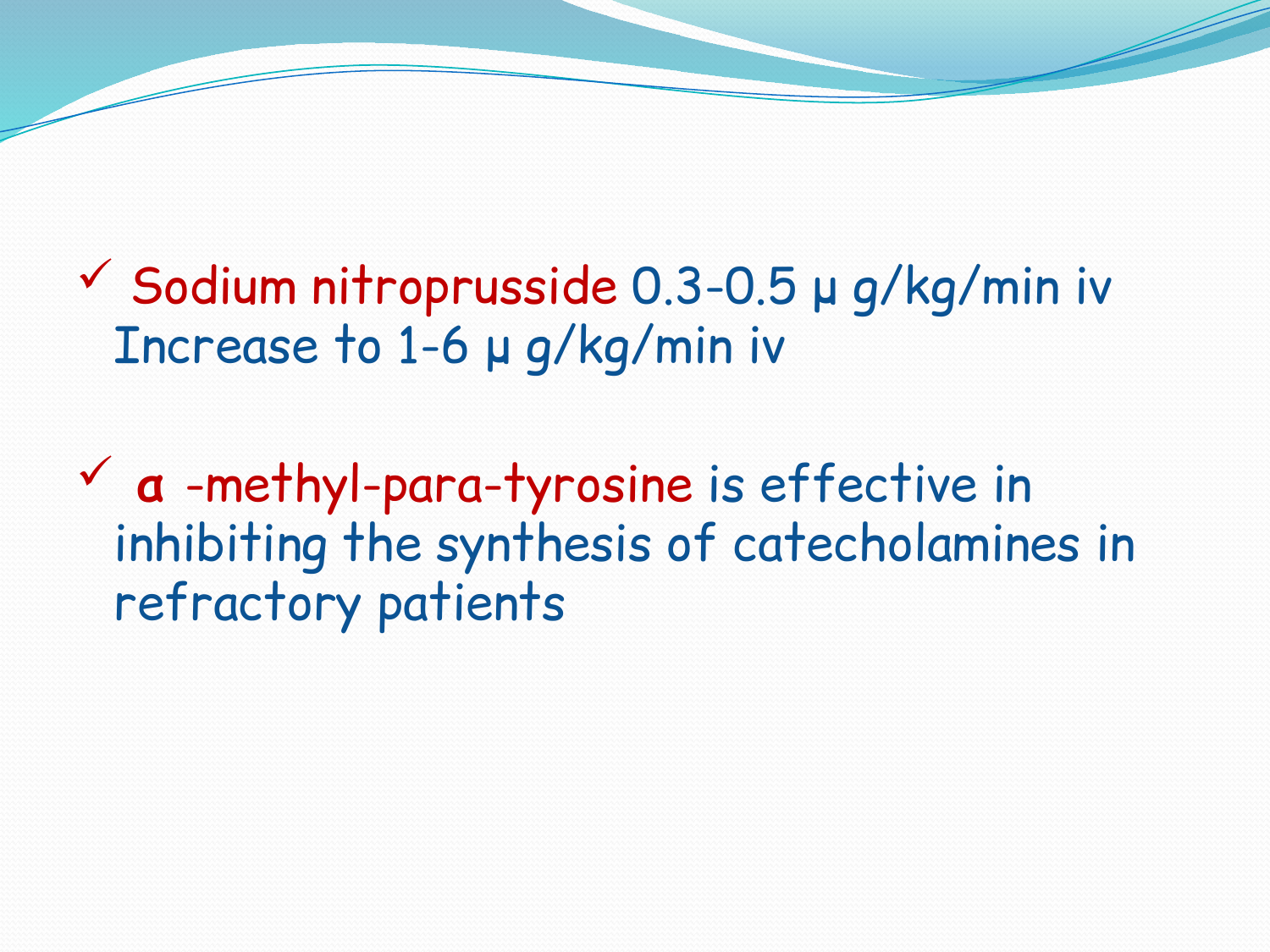

Sodium nitroprusside 0.3-0.5 μ g/kg/min iv Increase to 1-6 μ g/kg/min iv

 α -methyl-para-tyrosine is effective in inhibiting the synthesis of catecholamines in refractory patients